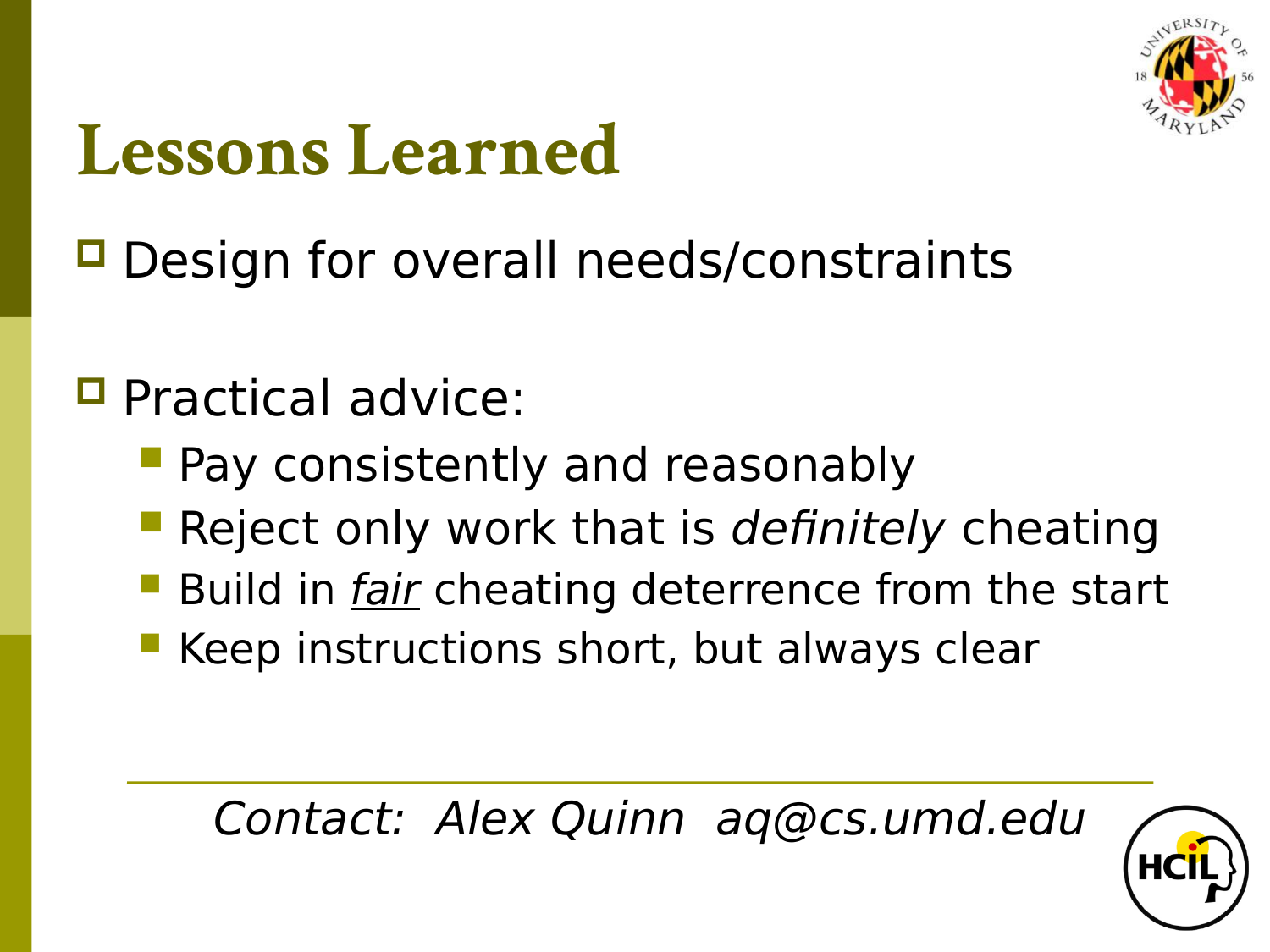

# Lessons Learned
Design for overall needs/constraints

Practical advice:
Pay consistently and reasonably
Reject only work that is definitely cheating
Build in fair cheating deterrence from the start
Keep instructions short, but always clear

Contact:  Alex Quinn  aq@cs.umd.edu